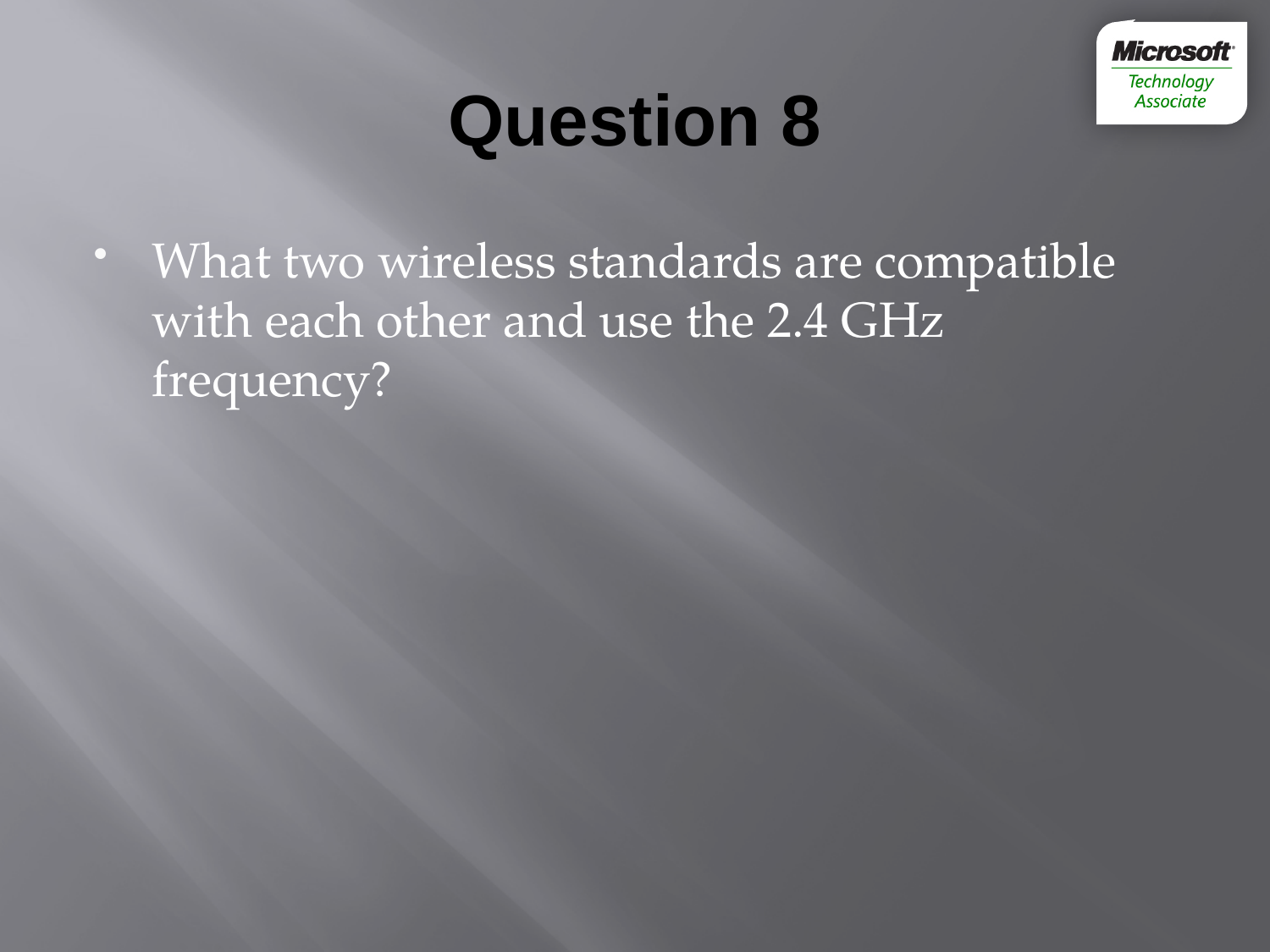

# Question 8

What two wireless standards are compatible with each other and use the 2.4 GHz frequency?